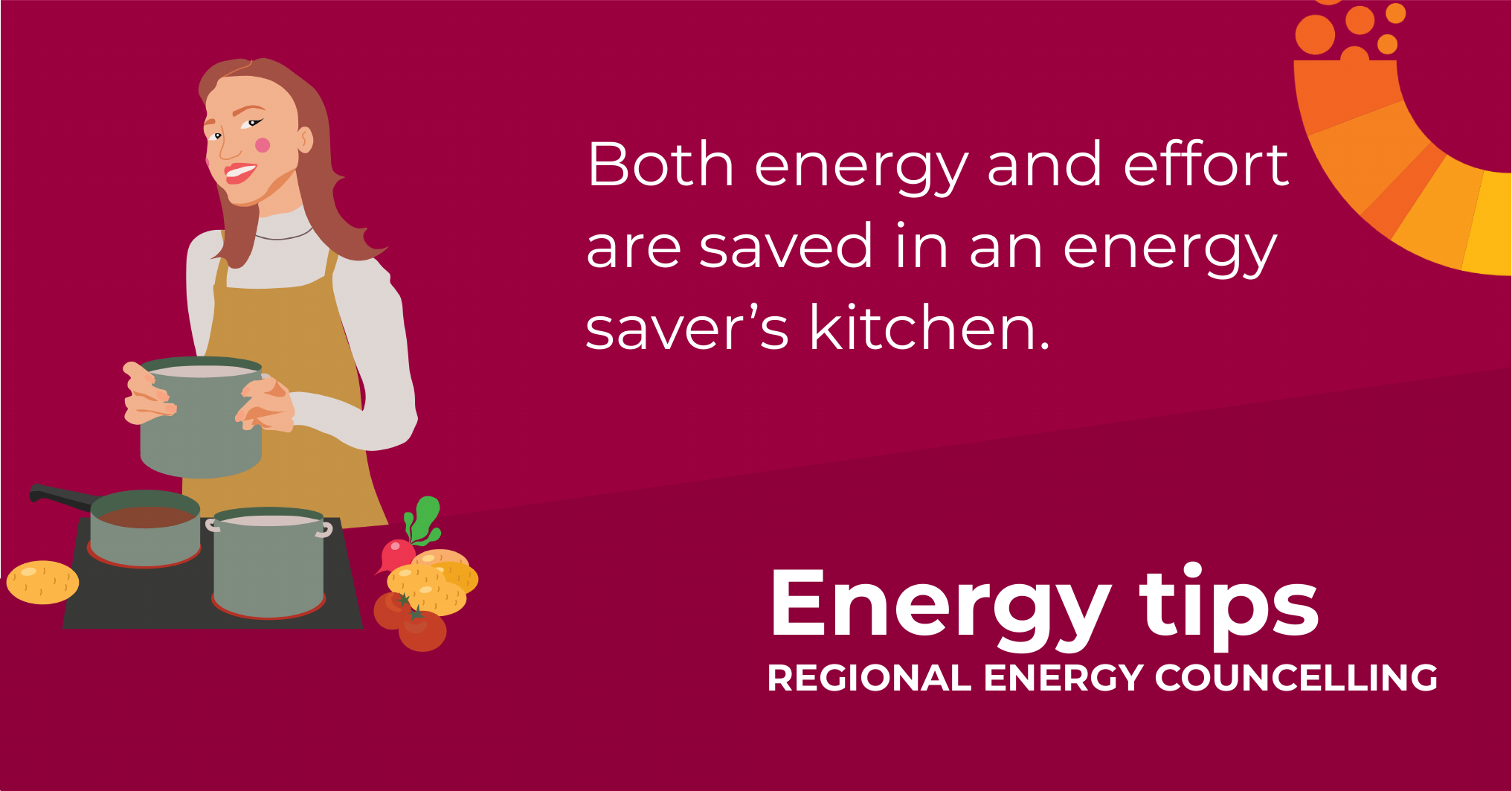

Both energy and effort are saved in an energy saver’s kitchen.
Energy tips
REGIONAL ENERGY COUNCELLING